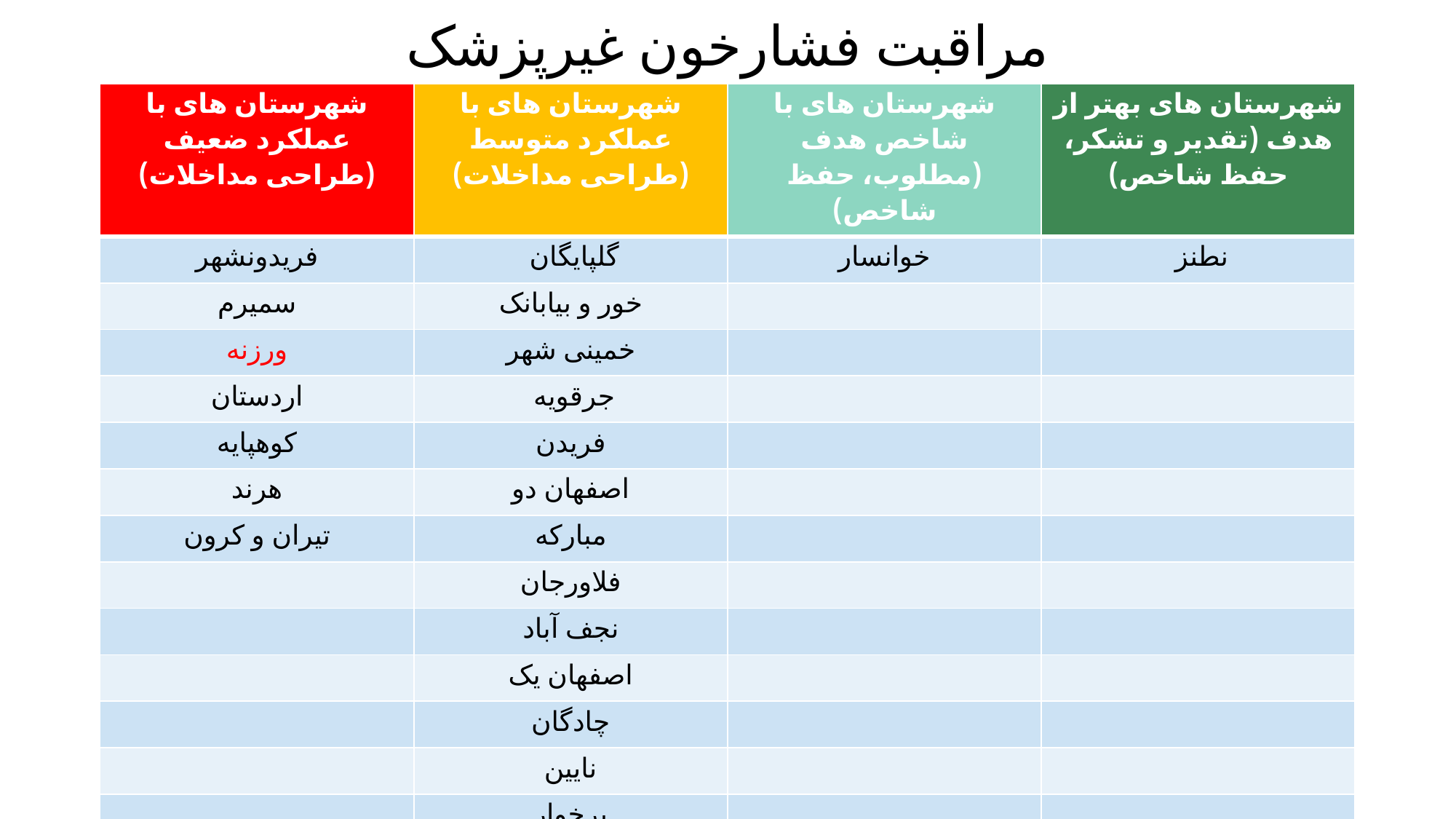

# مراقبت فشارخون غیرپزشک
| شهرستان های با عملکرد ضعیف (طراحی مداخلات) | شهرستان های با عملکرد متوسط (طراحی مداخلات) | شهرستان های با شاخص هدف (مطلوب، حفظ شاخص) | شهرستان های بهتر از هدف (تقدیر و تشکر، حفظ شاخص) |
| --- | --- | --- | --- |
| فریدونشهر | گلپایگان | خوانسار | نطنز |
| سمیرم | خور و بیابانک |  |  |
| ورزنه | خمینی شهر |  |  |
| اردستان | جرقویه |  |  |
| کوهپایه | فریدن |  |  |
| هرند | اصفهان دو |  |  |
| تیران و کرون | مبارکه |  |  |
|  | فلاورجان |  |  |
|  | نجف آباد |  |  |
|  | اصفهان یک |  |  |
|  | چادگان |  |  |
|  | نایین |  |  |
|  | برخوار |  |  |
|  | لنجان |  |  |
|  | بویین میاندشت |  |  |
|  | شهرضا |  |  |
|  | دهاقان |  |  |
|  | شاهین شهر |  |  |